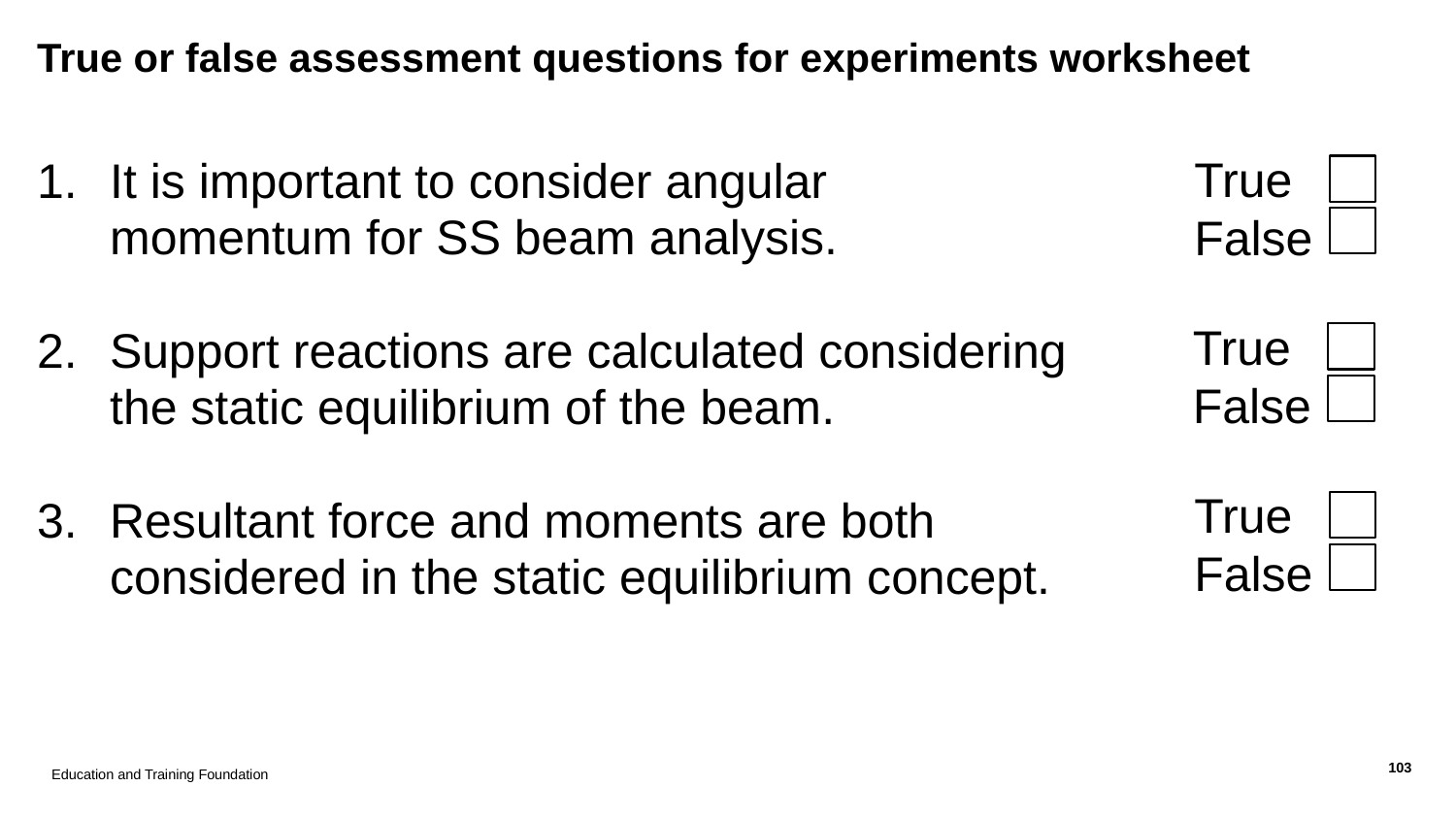

# True or false assessment questions for experiments worksheet
True
False

It is important to consider angular momentum for SS beam analysis.
Support reactions are calculated considering the static equilibrium of the beam.
Resultant force and moments are both considered in the static equilibrium concept.
True
False

True
False

Education and Training Foundation
103